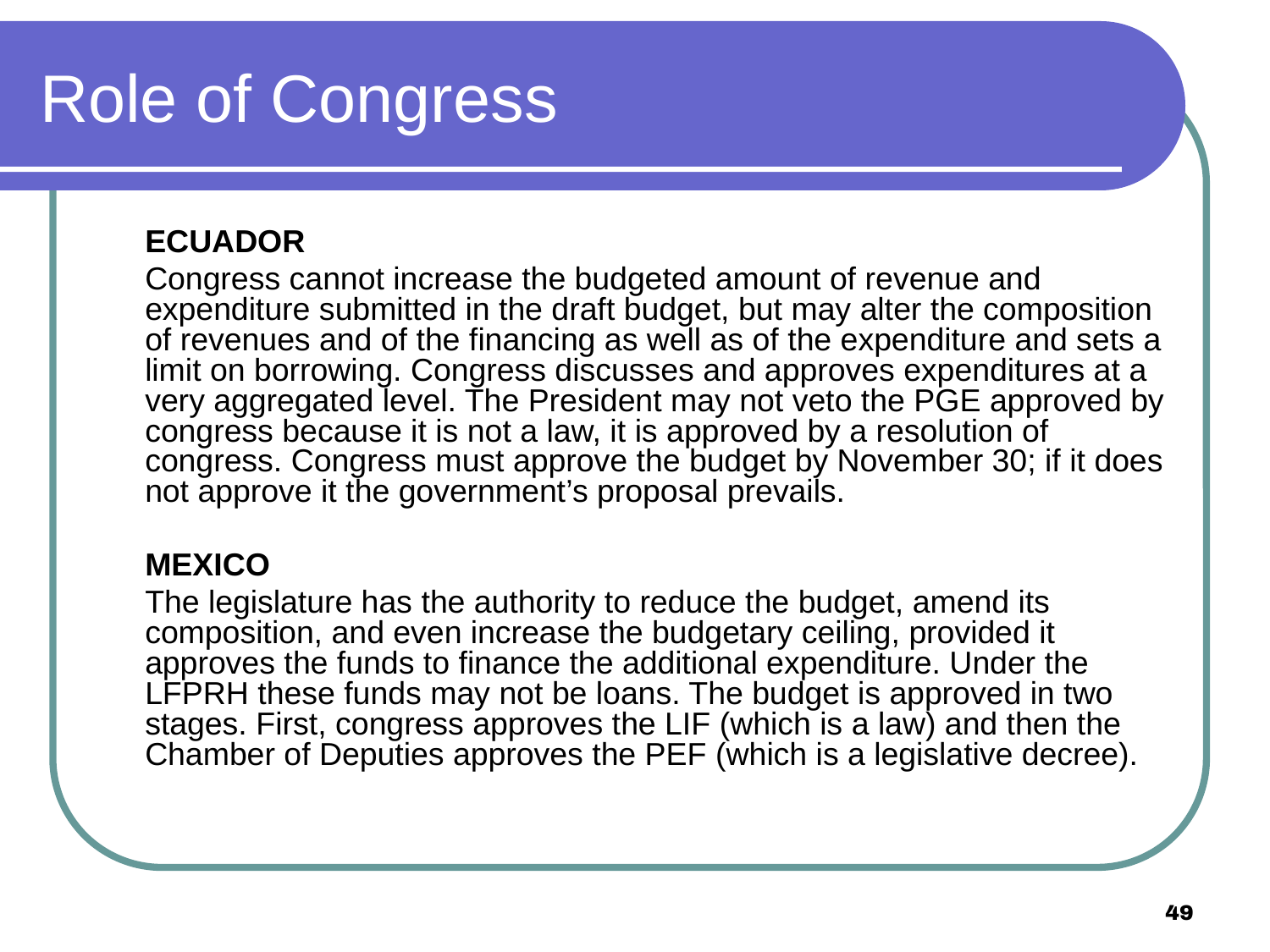

# Role of Congress
	ECUADOR
	Congress cannot increase the budgeted amount of revenue and expenditure submitted in the draft budget, but may alter the composition of revenues and of the financing as well as of the expenditure and sets a limit on borrowing. Congress discusses and approves expenditures at a very aggregated level. The President may not veto the PGE approved by congress because it is not a law, it is approved by a resolution of congress. Congress must approve the budget by November 30; if it does not approve it the government’s proposal prevails.

 	MEXICO
	The legislature has the authority to reduce the budget, amend its composition, and even increase the budgetary ceiling, provided it approves the funds to finance the additional expenditure. Under the LFPRH these funds may not be loans. The budget is approved in two stages. First, congress approves the LIF (which is a law) and then the Chamber of Deputies approves the PEF (which is a legislative decree).
49